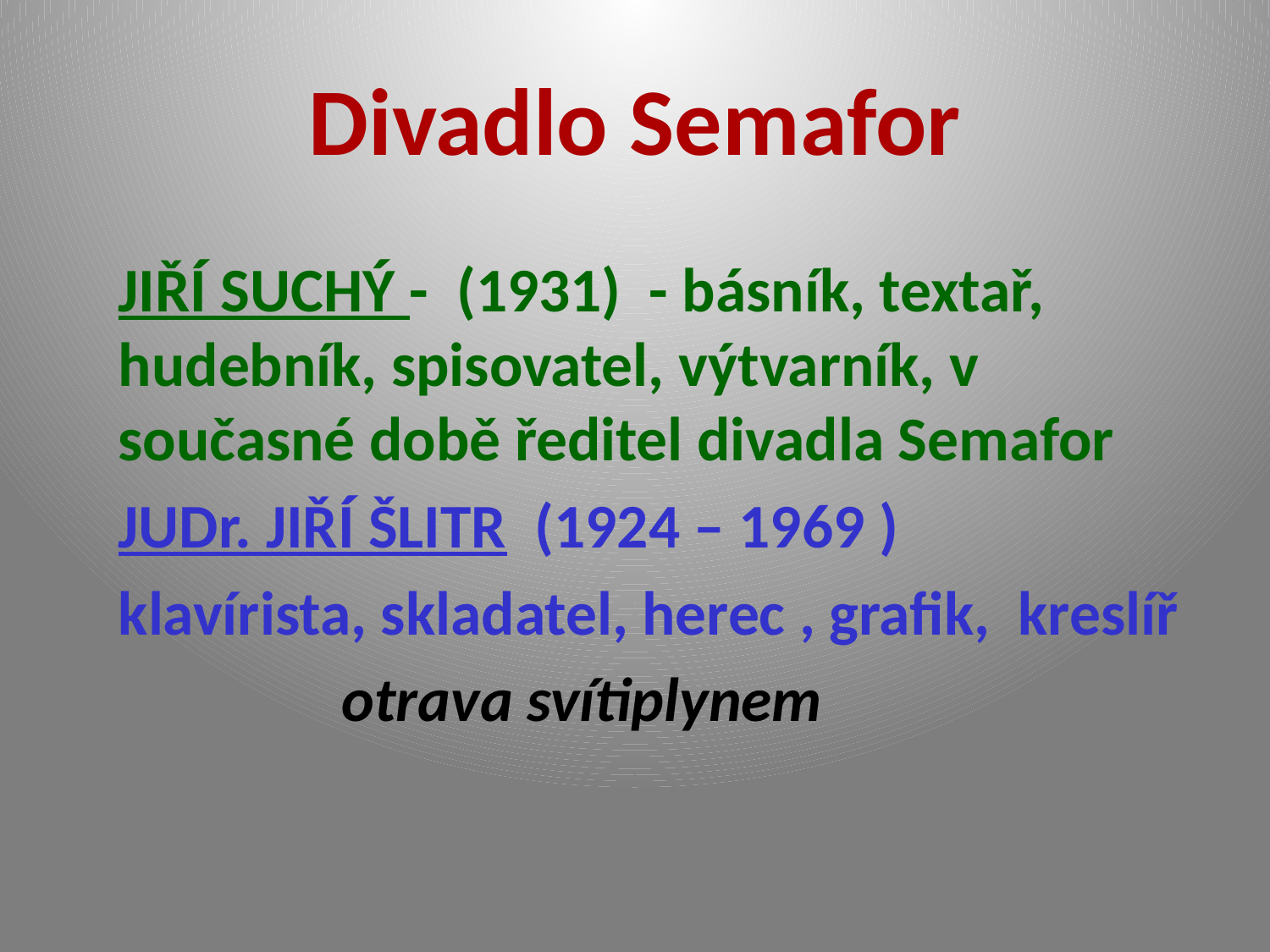

# Divadlo Semafor

JIŘÍ SUCHÝ -  (1931)  - básník, textař, hudebník, spisovatel, výtvarník, v současné době ředitel divadla Semafor
JUDr. JIŘÍ ŠLITR  (1924 – 1969 )
klavírista, skladatel, herec , grafik,  kreslíř
                otrava svítiplynem